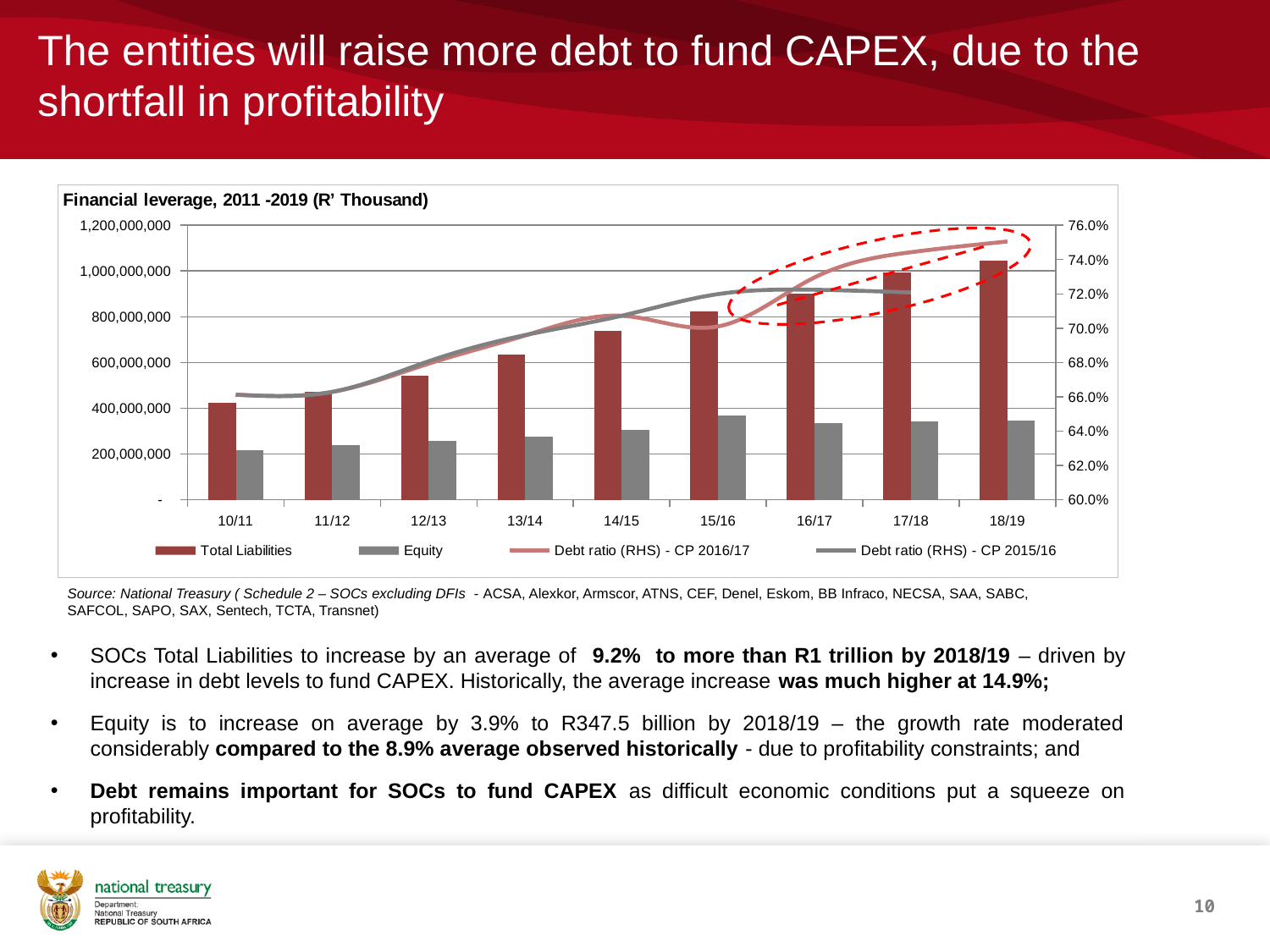

# The entities will raise more debt to fund CAPEX, due to the shortfall in profitability

[unsupported chart]

Source: National Treasury ( Schedule 2 – SOCs excluding DFIs  - ACSA, Alexkor, Armscor, ATNS, CEF, Denel, Eskom, BB Infraco, NECSA, SAA, SABC, SAFCOL, SAPO, SAX, Sentech, TCTA, Transnet)

SOCs Total Liabilities to increase by an average of  9.2%  to more than R1 trillion by 2018/19 – driven by increase in debt levels to fund CAPEX. Historically, the average increase was much higher at 14.9%;

Equity is to increase on average by 3.9% to R347.5 billion by 2018/19 – the growth rate moderated considerably compared to the 8.9% average observed historically - due to profitability constraints; and

Debt remains important for SOCs to fund CAPEX as difficult economic conditions put a squeeze on profitability.

10